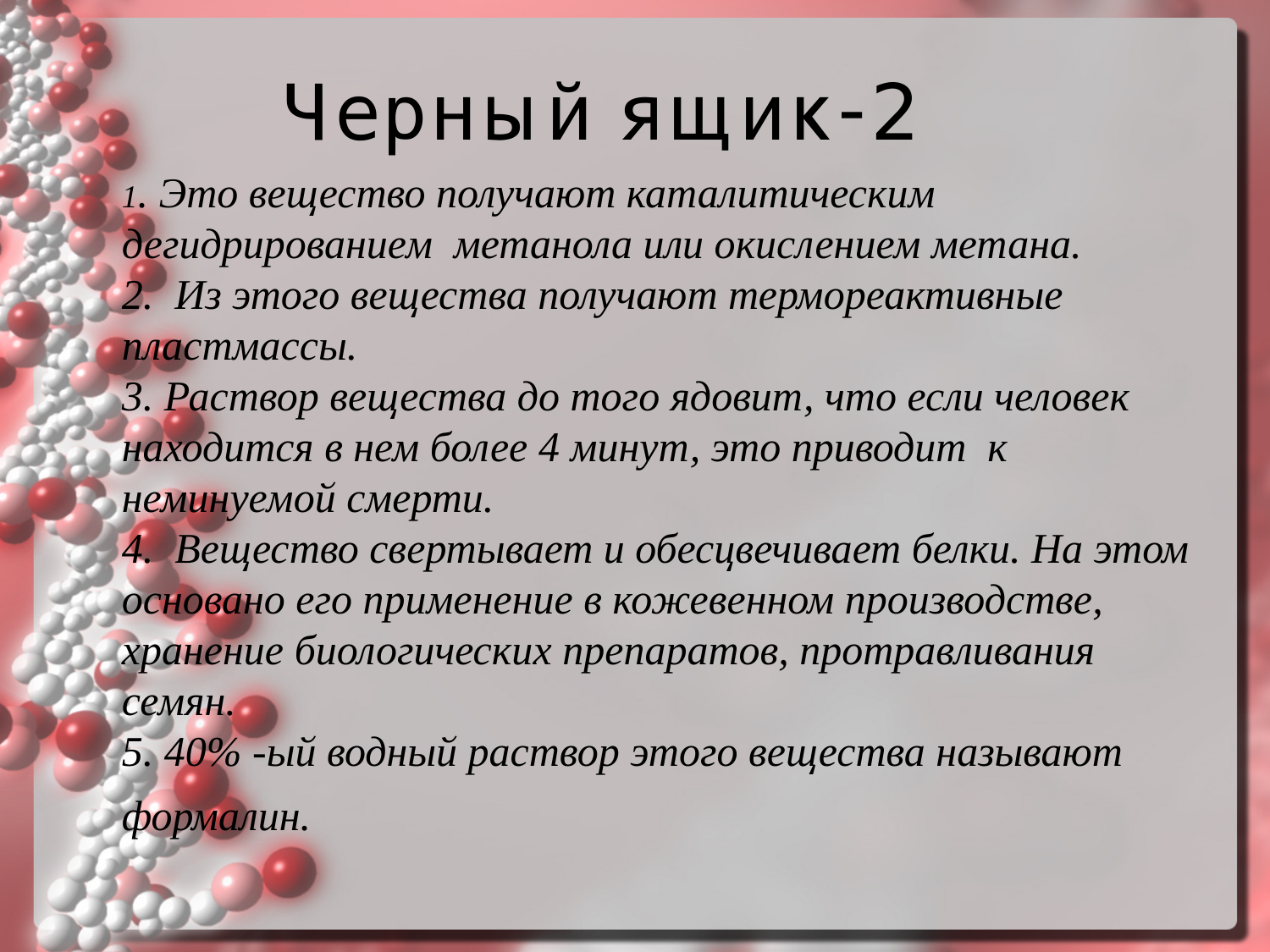

# Черный ящик-2
1. Это вещество получают каталитическим дегидрированием  метанола или окислением метана.
2.  Из этого вещества получают термореактивные пластмассы.
3. Раствор вещества до того ядовит, что если человек находится в нем более 4 минут, это приводит  к неминуемой смерти.
4.  Вещество свертывает и обесцвечивает белки. На этом основано его применение в кожевенном производстве, хранение биологических препаратов, протравливания семян.
5. 40% -ый водный раствор этого вещества называют формалин.